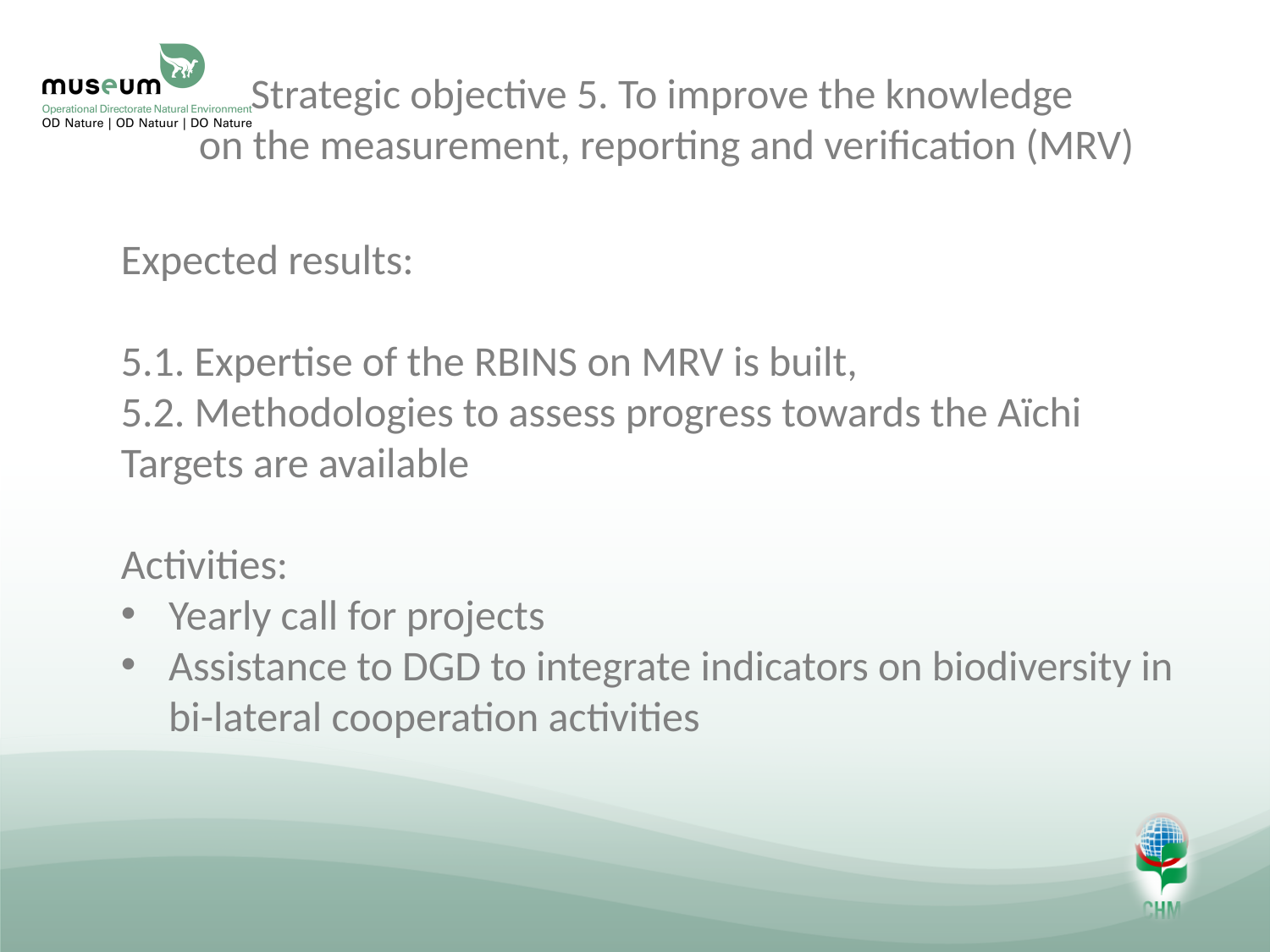

# Strategic objective 5. To improve the knowledge on the measurement, reporting and verification (MRV)
Expected results:

5.1. Expertise of the RBINS on MRV is built,
5.2. Methodologies to assess progress towards the Aïchi Targets are available

Activities:
Yearly call for projects
Assistance to DGD to integrate indicators on biodiversity in bi-lateral cooperation activities